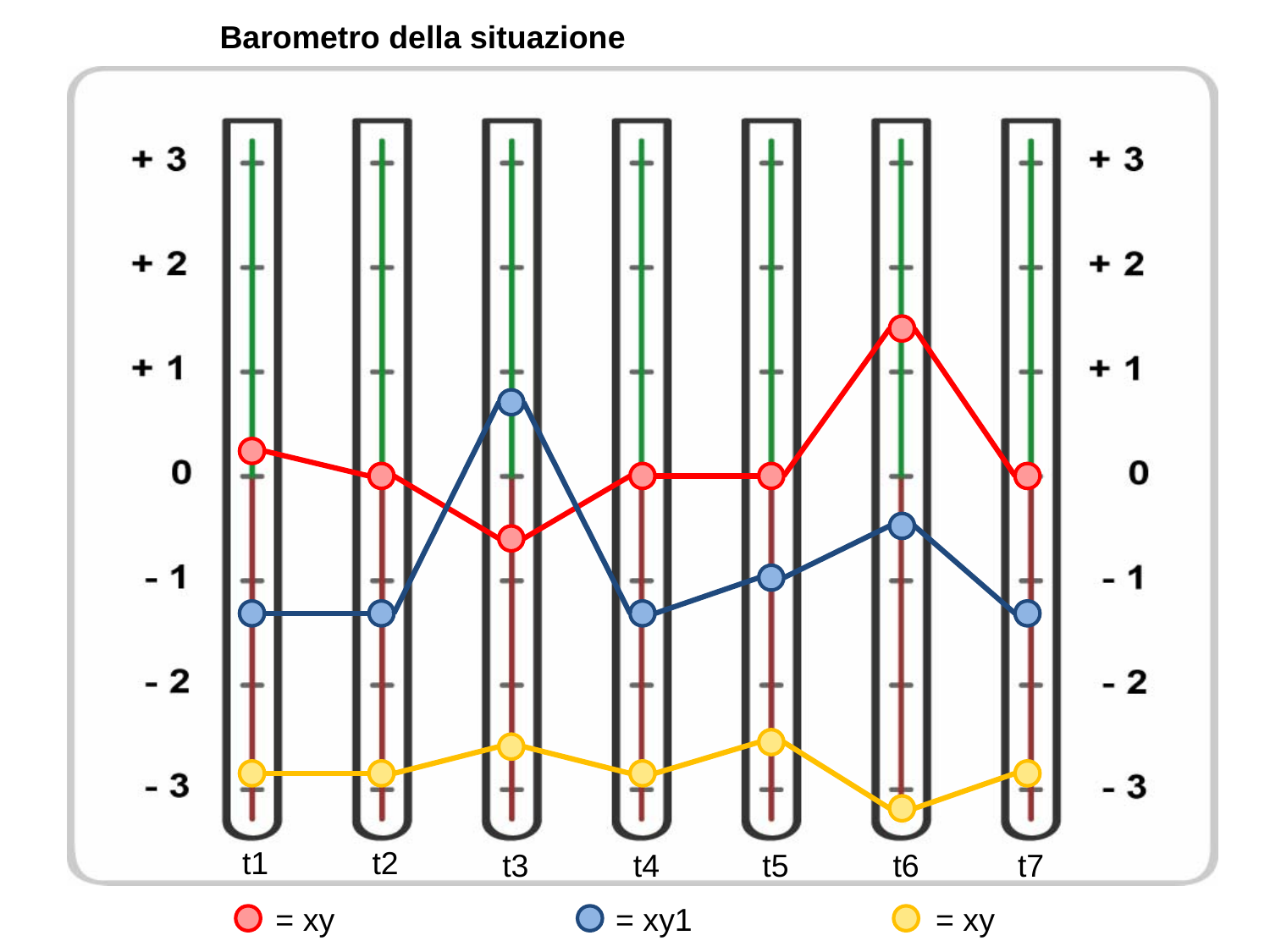

Barometro della situazione

t2
t1
t3
t4
t5
t6
t7
= xy
= xy1
= xy